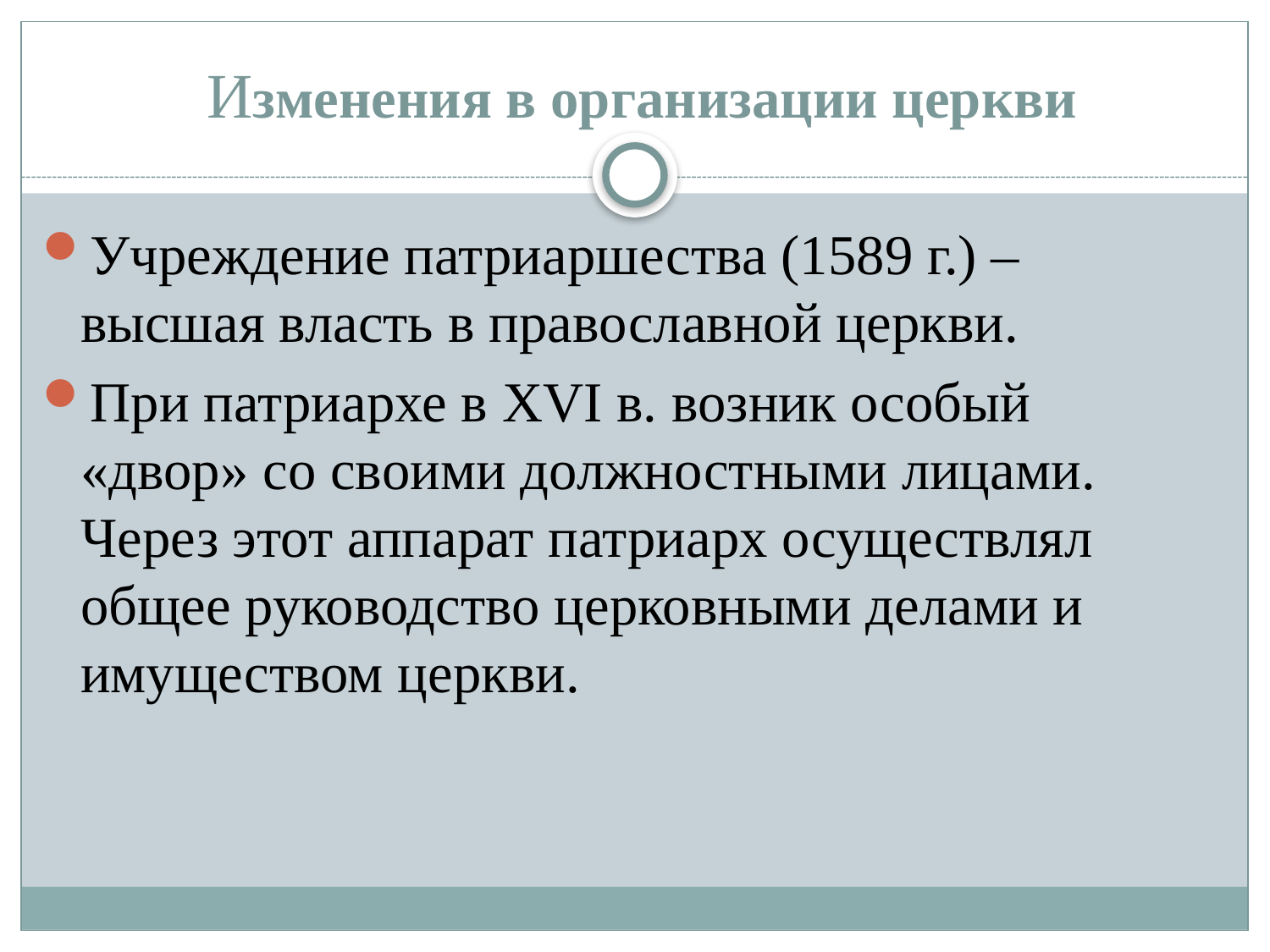

# Изменения в организации церкви
Учреждение патриаршества (1589 г.) – высшая власть в православной церкви.
При патриархе в XVI в. возник особый «двор» со своими должностными лицами. Через этот аппарат патриарх осуществлял общее руководство церковными делами и имуществом церкви.